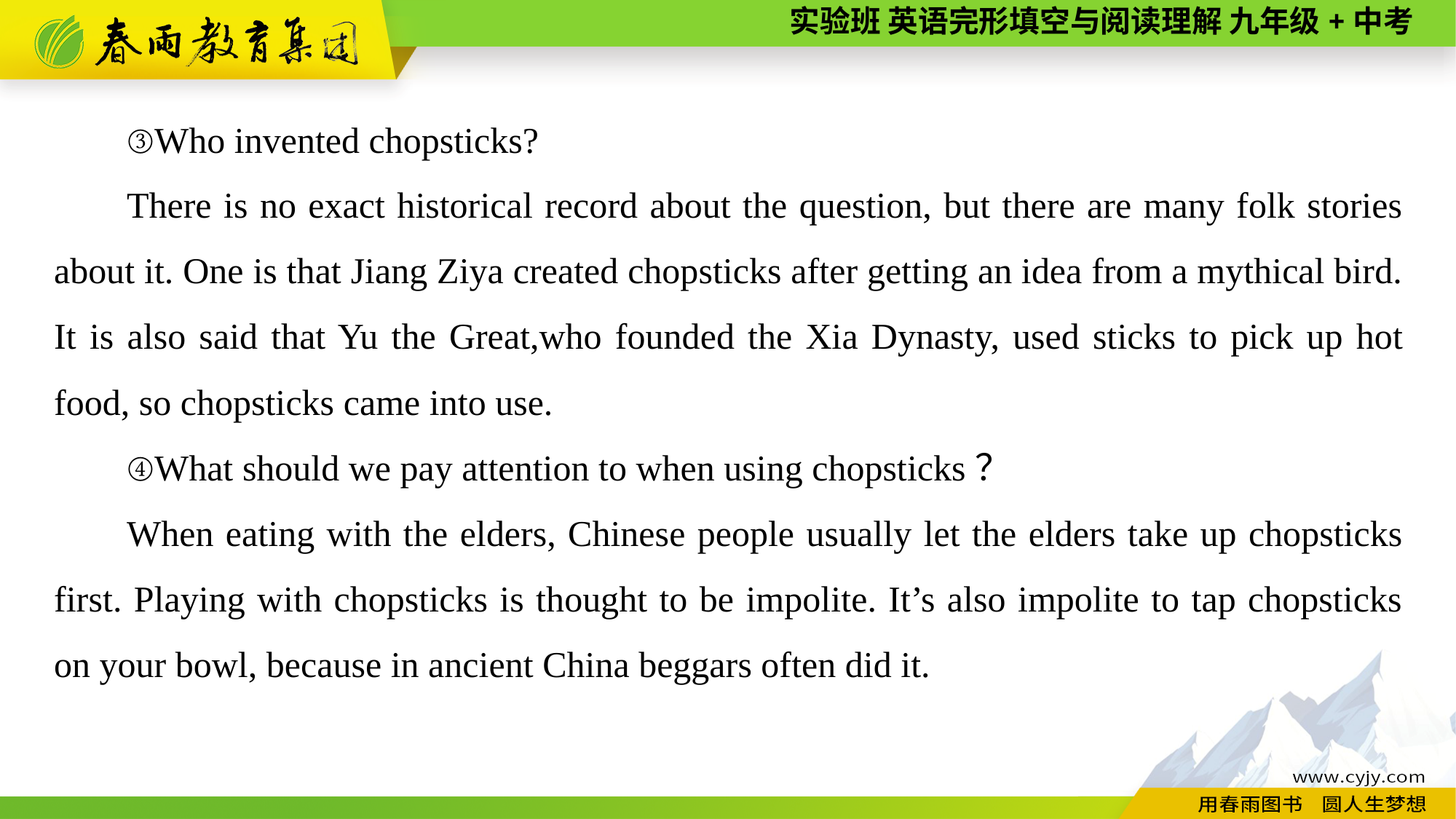

③Who invented chopsticks?
There is no exact historical record about the question, but there are many folk stories about it. One is that Jiang Ziya created chopsticks after getting an idea from a mythical bird. It is also said that Yu the Great,who founded the Xia Dynasty, used sticks to pick up hot food, so chopsticks came into use.
④What should we pay attention to when using chopsticks？
When eating with the elders, Chinese people usually let the elders take up chopsticks first. Playing with chopsticks is thought to be impolite. It’s also impolite to tap chopsticks on your bowl, because in ancient China beggars often did it.